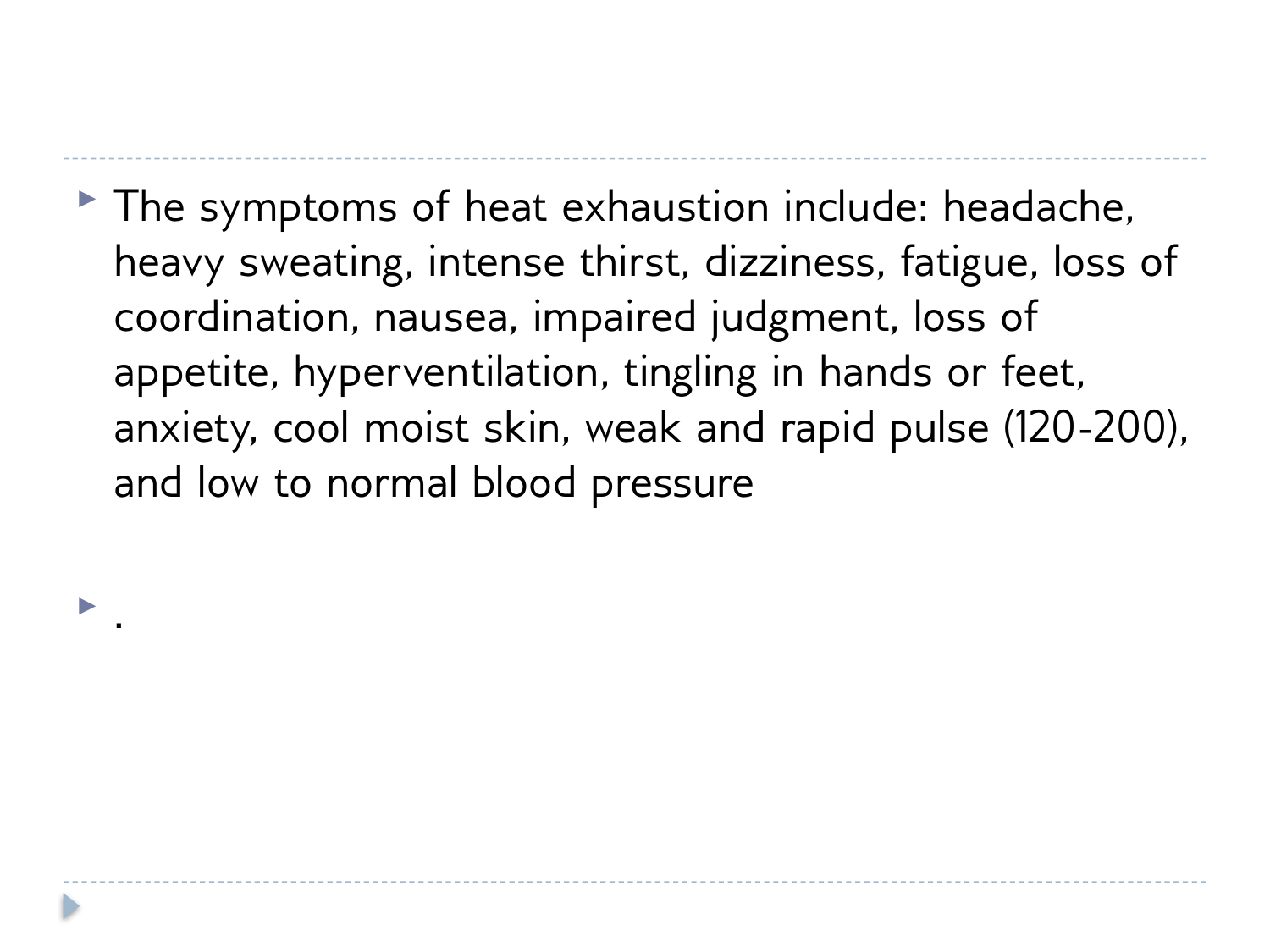

#
The symptoms of heat exhaustion include: headache, heavy sweating, intense thirst, dizziness, fatigue, loss of coordination, nausea, impaired judgment, loss of appetite, hyperventilation, tingling in hands or feet, anxiety, cool moist skin, weak and rapid pulse (120-200), and low to normal blood pressure

.